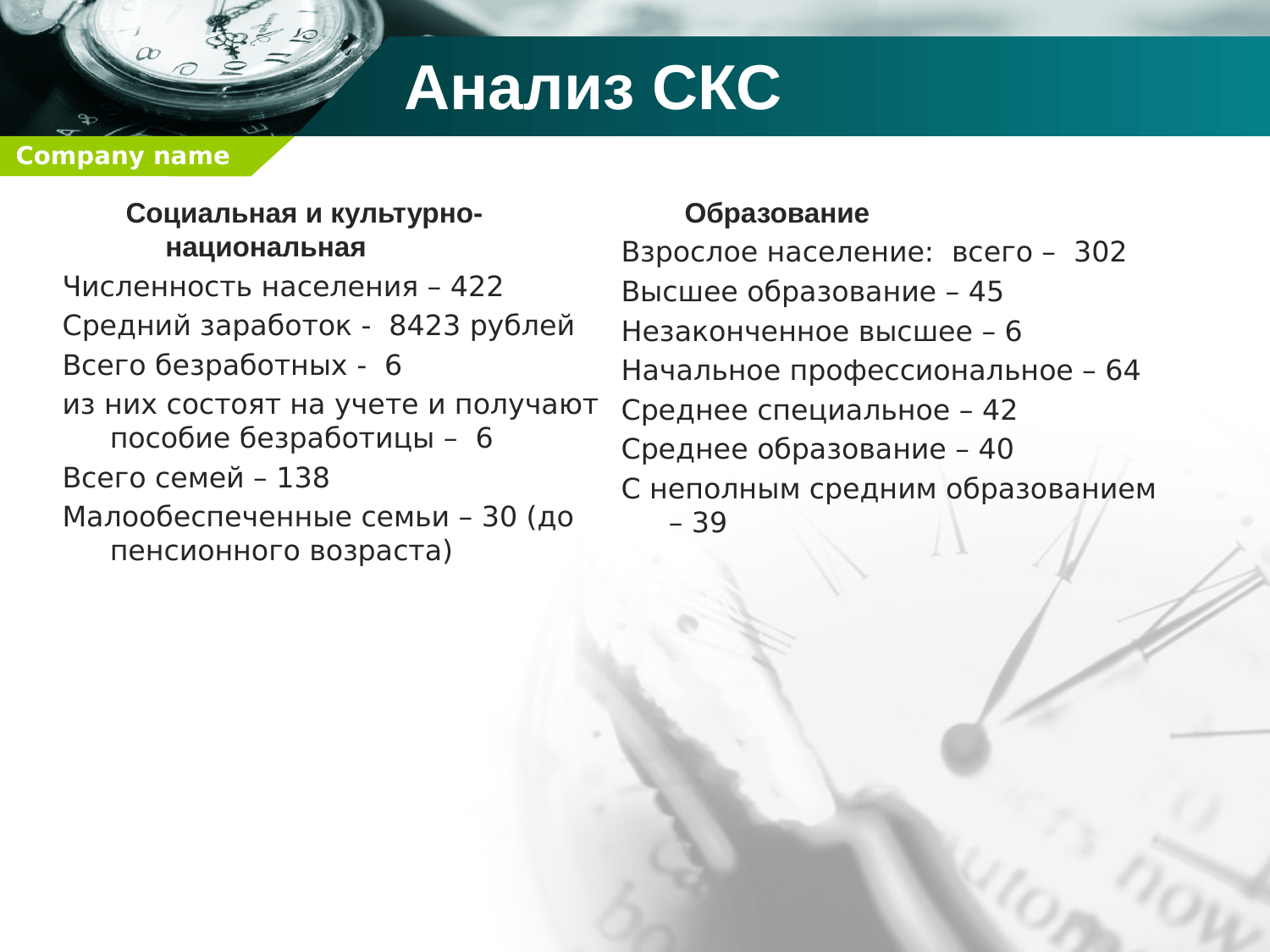

# Анализ СКС
Социальная и культурно-национальная
Численность населения – 422
Средний заработок -  8423 рублей
Всего безработных -  6
из них состоят на учете и получают пособие безработицы –  6
Всего семей – 138
Малообеспеченные семьи – 30 (до пенсионного возраста)

Образование
Взрослое население:  всего –  302
Высшее образование – 45
Незаконченное высшее – 6
Начальное профессиональное – 64
Среднее специальное – 42
Среднее образование – 40
С неполным средним образованием – 39